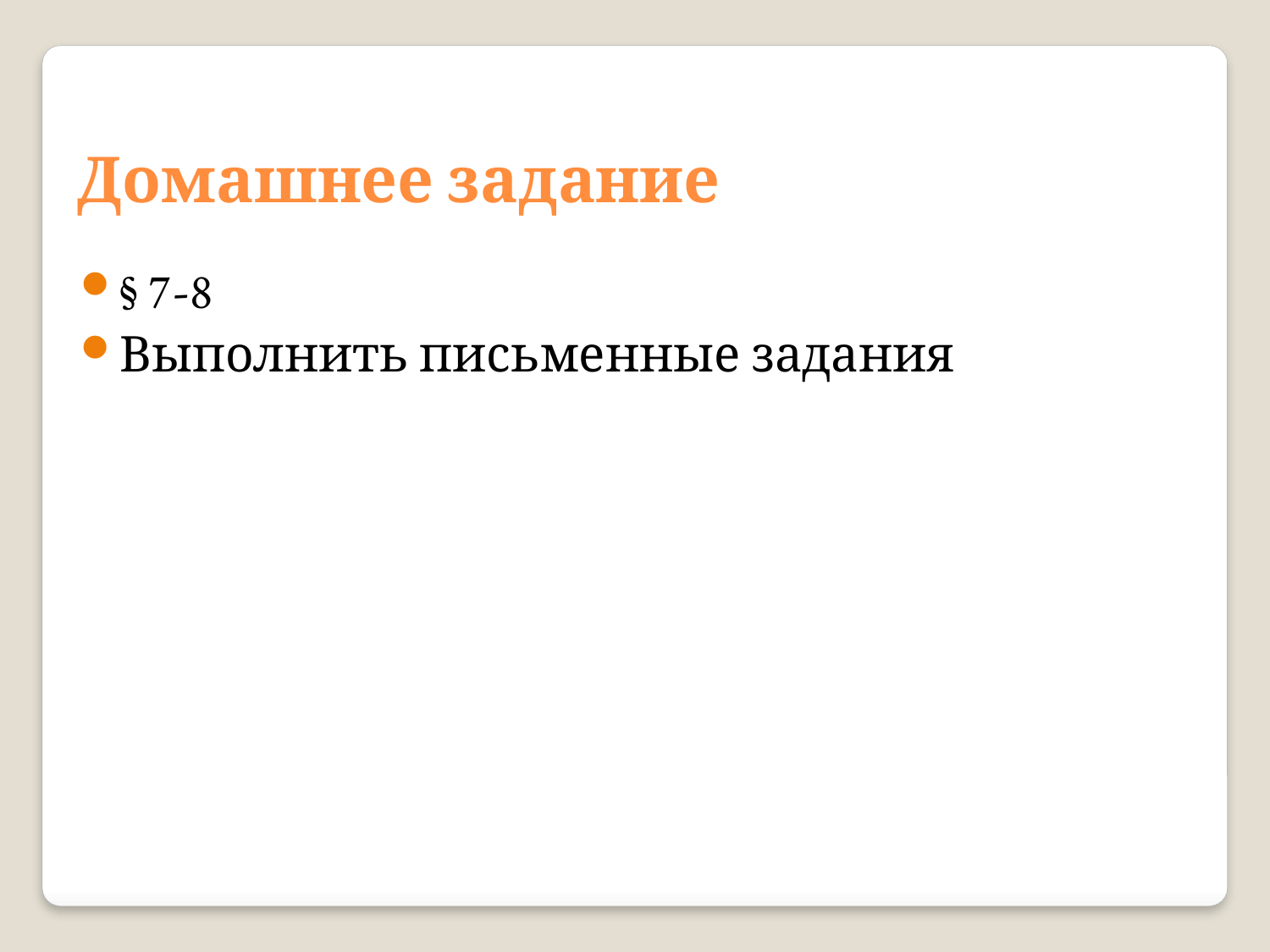

Домашнее задание
§ 7-8
Выполнить письменные задания